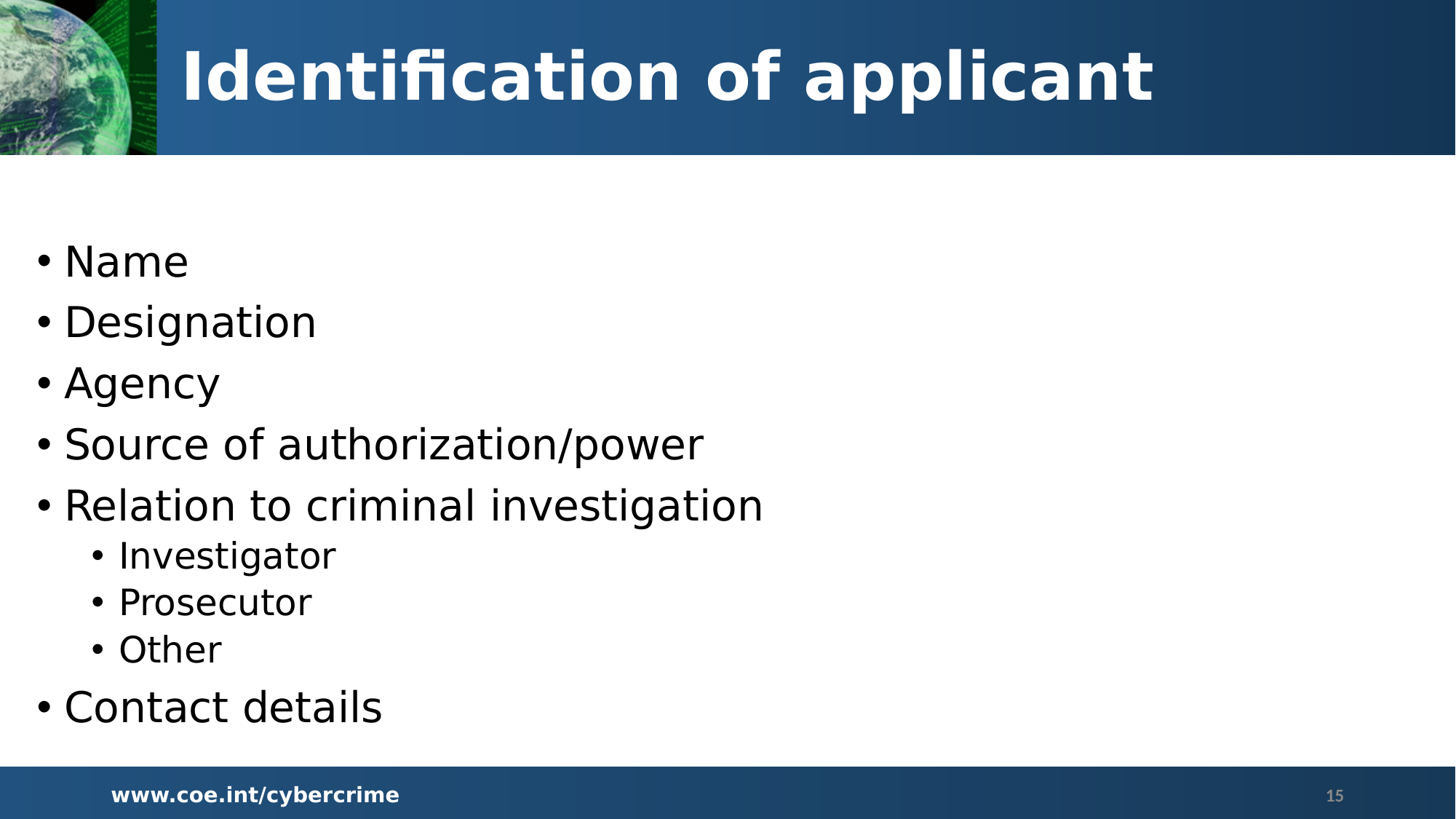

# Identification of applicant

Name
Designation
Agency
Source of authorization/power
Relation to criminal investigation
Investigator
Prosecutor
Other
Contact details

www.coe.int/cybercrime
15